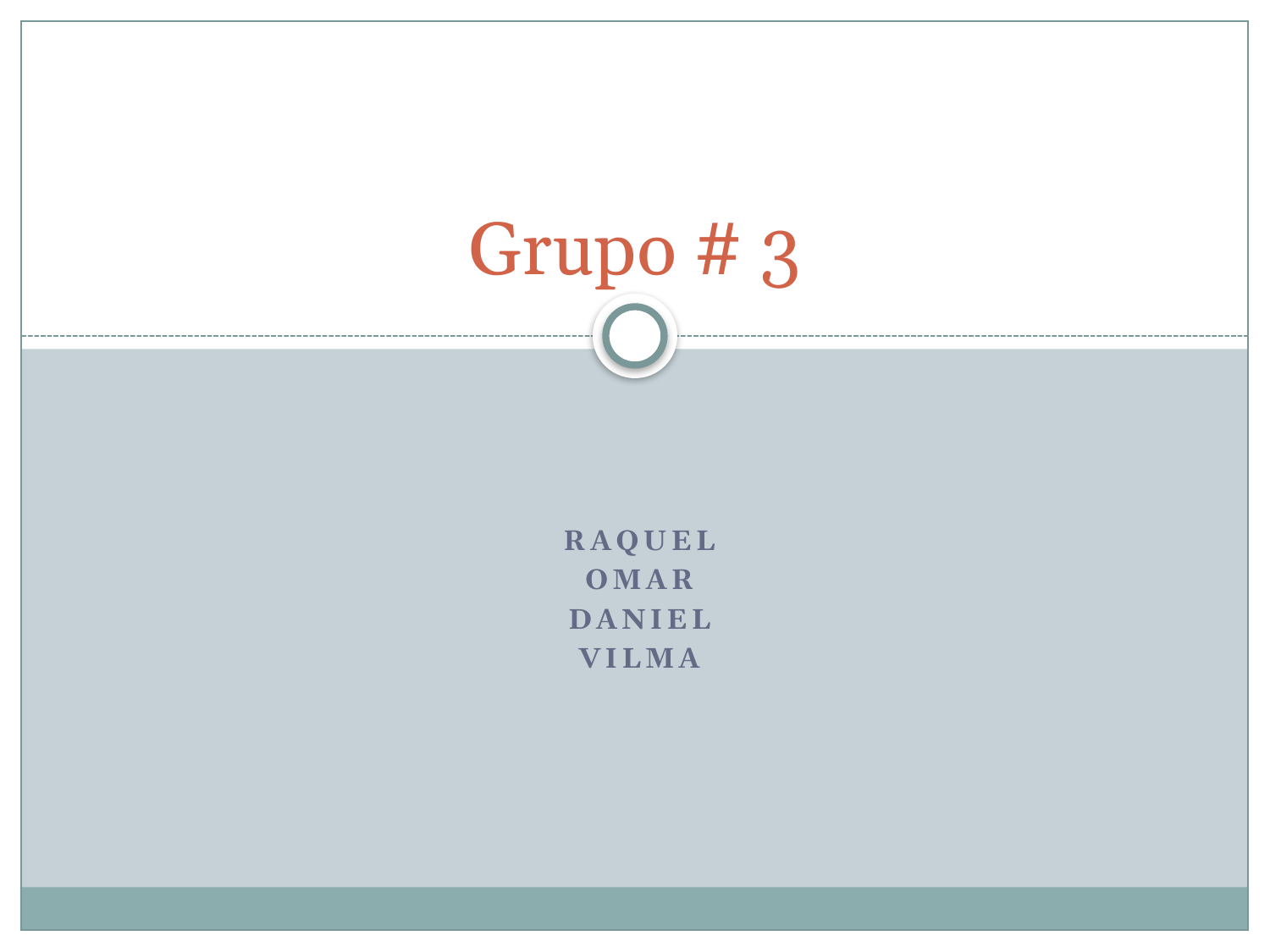

# Grupo # 3
Raquel
Omar
Daniel
Vilma